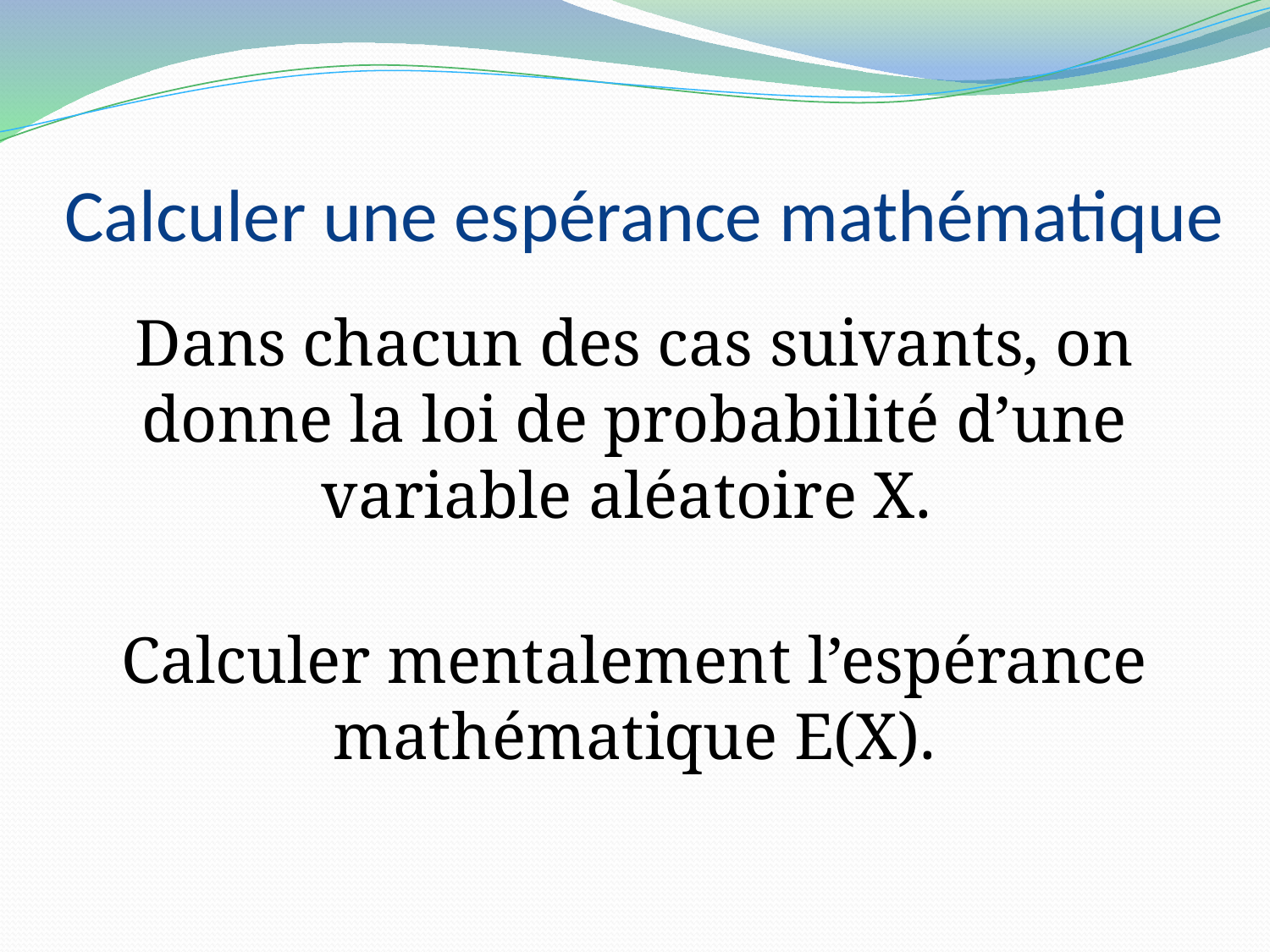

# Calculer une espérance mathématique
Dans chacun des cas suivants, on donne la loi de probabilité d’une variable aléatoire X.
Calculer mentalement l’espérance mathématique E(X).